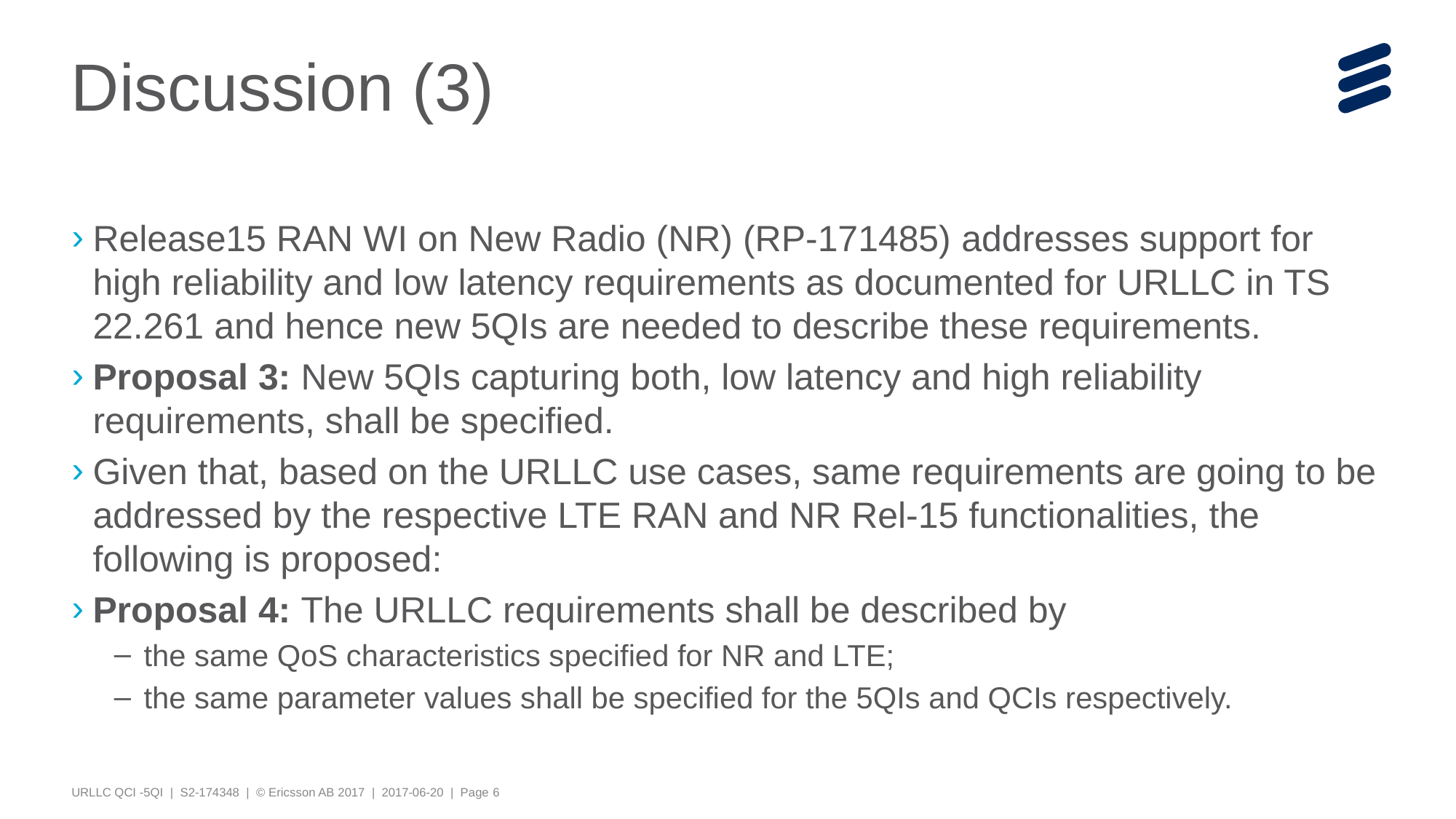

# Discussion (3)
Release15 RAN WI on New Radio (NR) (RP-171485) addresses support for high reliability and low latency requirements as documented for URLLC in TS 22.261 and hence new 5QIs are needed to describe these requirements.
Proposal 3: New 5QIs capturing both, low latency and high reliability requirements, shall be specified.
Given that, based on the URLLC use cases, same requirements are going to be addressed by the respective LTE RAN and NR Rel-15 functionalities, the following is proposed:
Proposal 4: The URLLC requirements shall be described by
 the same QoS characteristics specified for NR and LTE;
 the same parameter values shall be specified for the 5QIs and QCIs respectively.